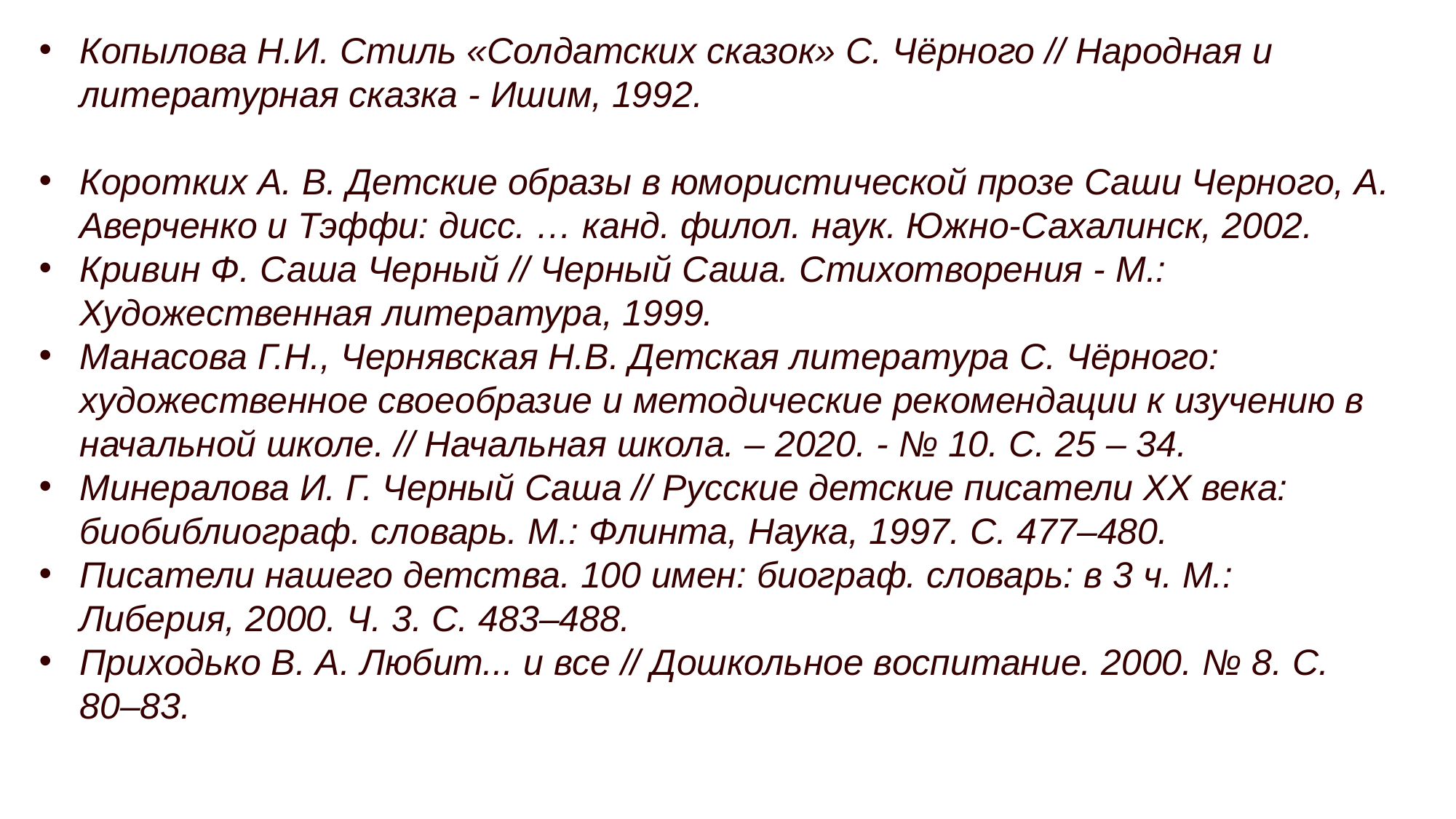

Копылова Н.И. Стиль «Солдатских сказок» С. Чёрного // Народная и литературная сказка - Ишим, 1992.

Коротких А. В. Детские образы в юмористической прозе Саши Черного, А. Аверченко и Тэффи: дисс. … канд. филол. наук. Южно-Сахалинск, 2002.
Кривин Ф. Саша Черный // Черный Саша. Стихотворения - М.: Художественная литература, 1999.
Манасова Г.Н., Чернявская Н.В. Детская литература С. Чёрного: художественное своеобразие и методические рекомендации к изучению в начальной школе. // Начальная школа. – 2020. - № 10. С. 25 – 34.
Минералова И. Г. Черный Саша // Русские детские писатели ХХ века: биобиблиограф. словарь. М.: Флинта, Наука, 1997. С. 477–480.
Писатели нашего детства. 100 имен: биограф. словарь: в 3 ч. М.: Либерия, 2000. Ч. 3. С. 483–488.
Приходько В. А. Любит... и все // Дошкольное воспитание. 2000. № 8. С. 80–83.